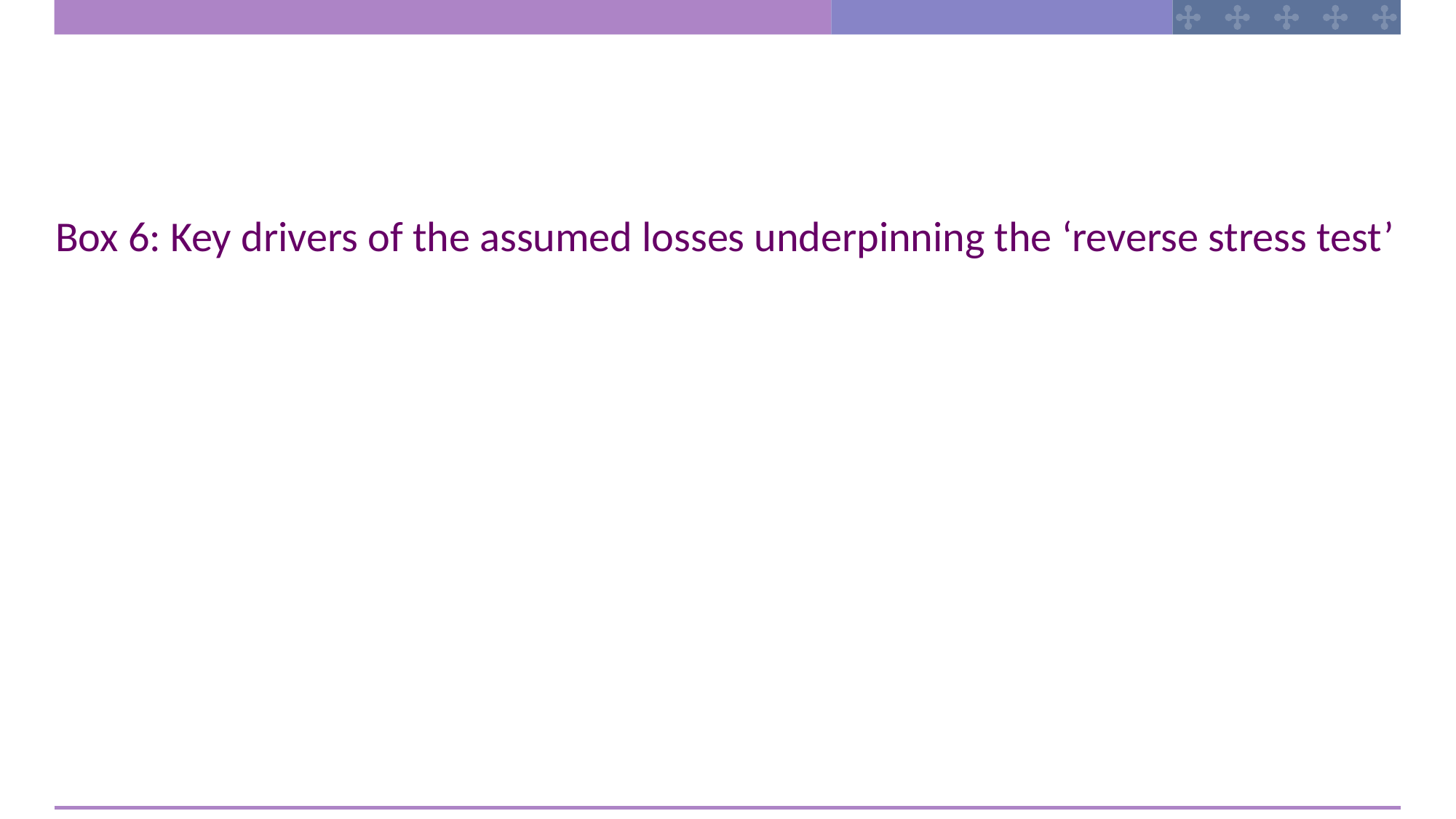

Box 6: Key drivers of the assumed losses underpinning the ‘reverse stress test’